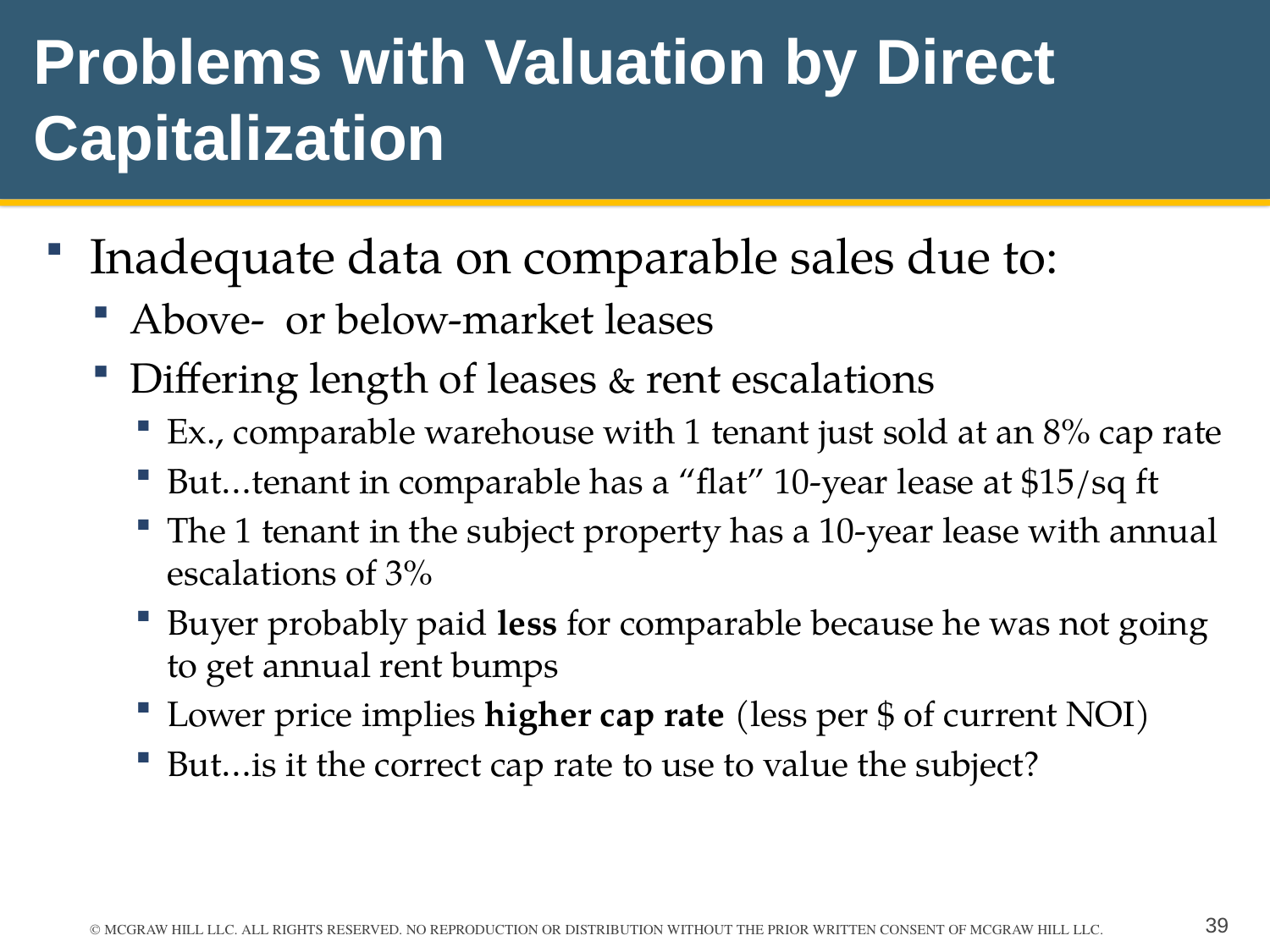

# Problems with Valuation by Direct Capitalization
Inadequate data on comparable sales due to:
Above-  or below-market leases
Differing length of leases & rent escalations
Ex., comparable warehouse with 1 tenant just sold at an 8% cap rate
But…tenant in comparable has a “flat” 10-year lease at $15/sq ft
The 1 tenant in the subject property has a 10-year lease with annual escalations of 3%
Buyer probably paid less for comparable because he was not going to get annual rent bumps
Lower price implies higher cap rate (less per $ of current NOI)
But…is it the correct cap rate to use to value the subject?

© MCGRAW HILL LLC. ALL RIGHTS RESERVED. NO REPRODUCTION OR DISTRIBUTION WITHOUT THE PRIOR WRITTEN CONSENT OF MCGRAW HILL LLC.
39